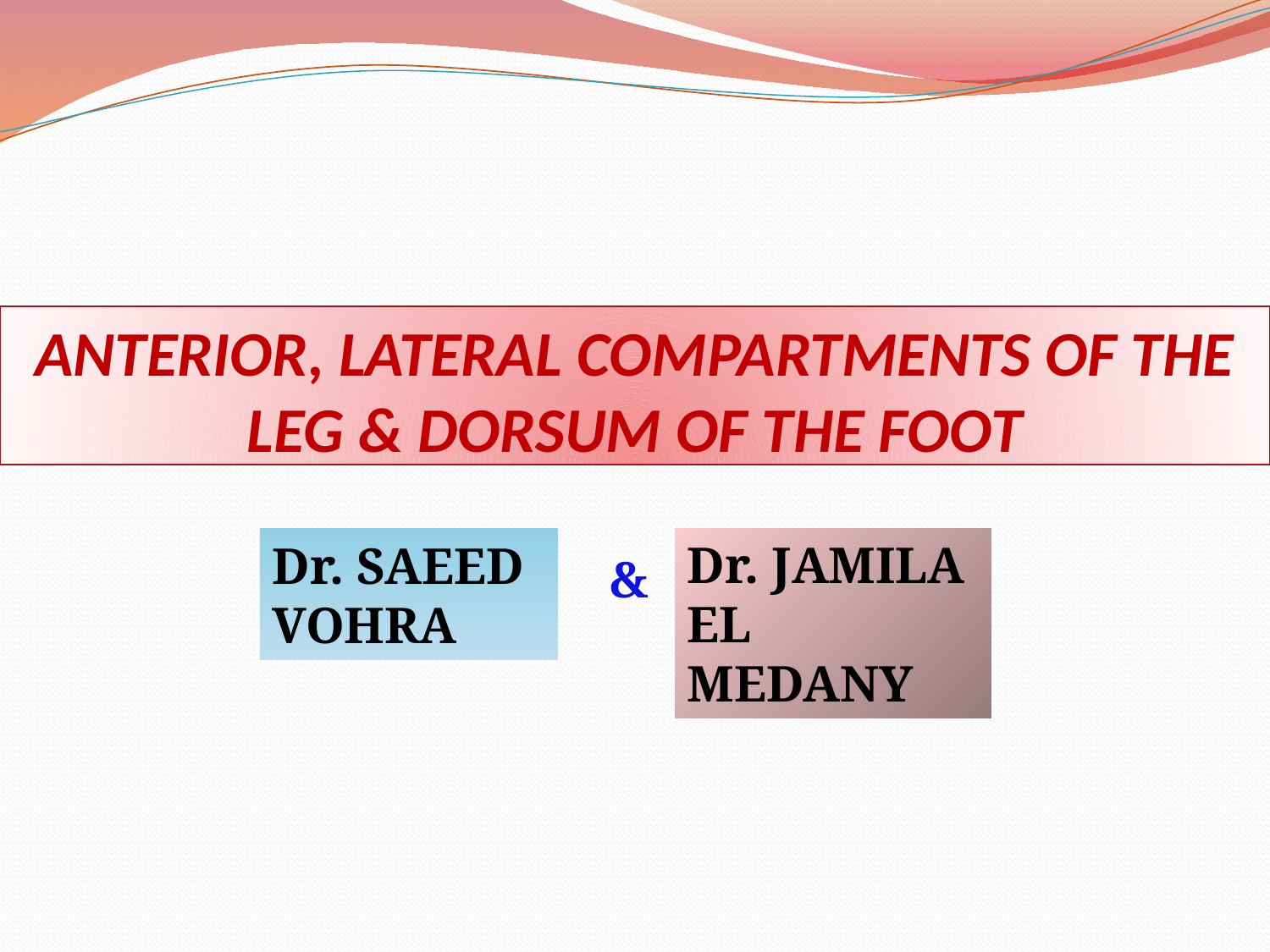

# ANTERIOR, LATERAL COMPARTMENTS OF THE LEG & DORSUM OF THE FOOT
Dr. JAMILA EL MEDANY
Dr. SAEED VOHRA
&